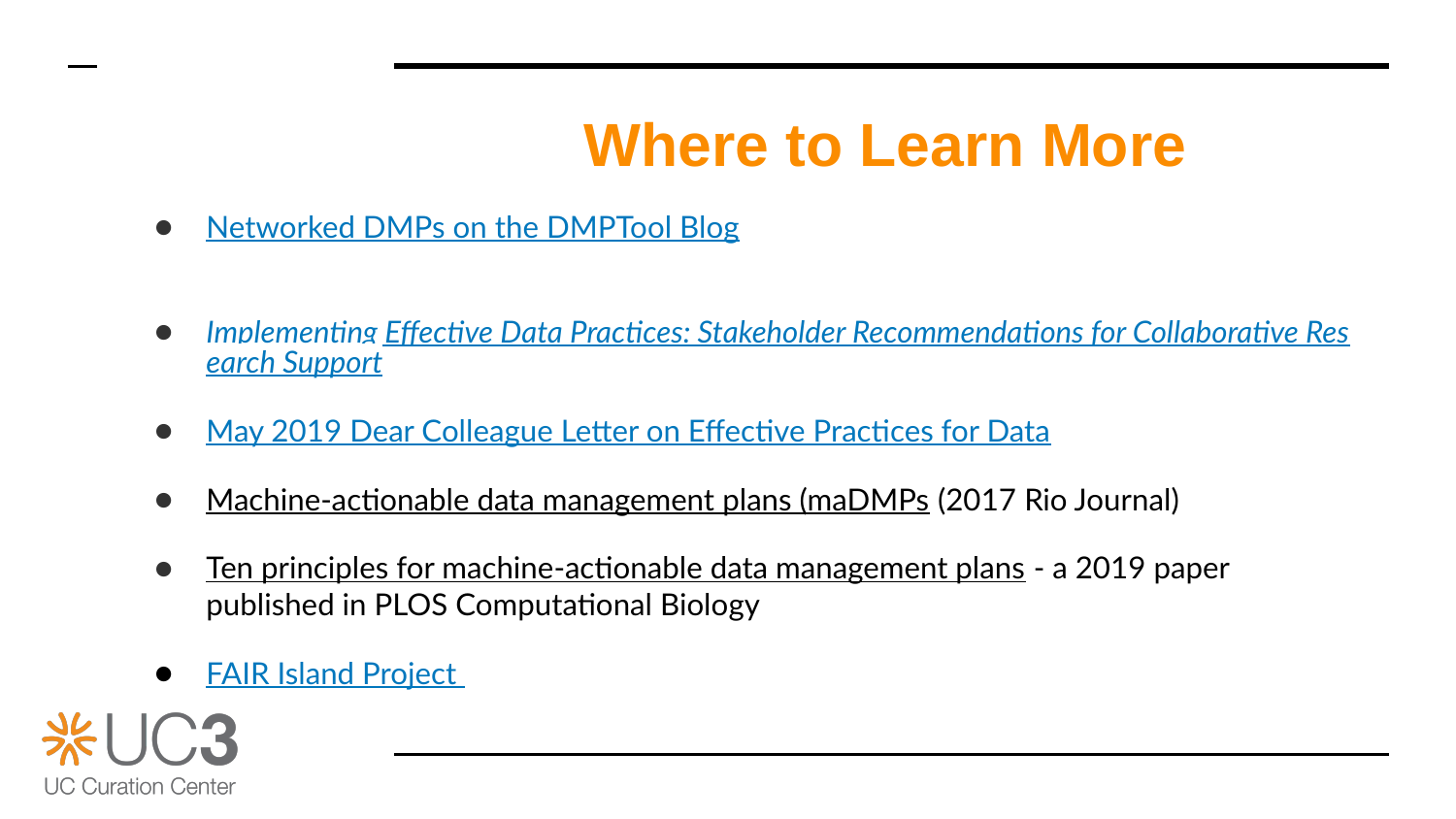

# Where to Learn More
Networked DMPs on the DMPTool Blog

Implementing Effective Data Practices: Stakeholder Recommendations for Collaborative Research Support
May 2019 Dear Colleague Letter on Effective Practices for Data
Machine-actionable data management plans (maDMPs (2017 Rio Journal)
Ten principles for machine-actionable data management plans - a 2019 paper published in PLOS Computational Biology
FAIR Island Project